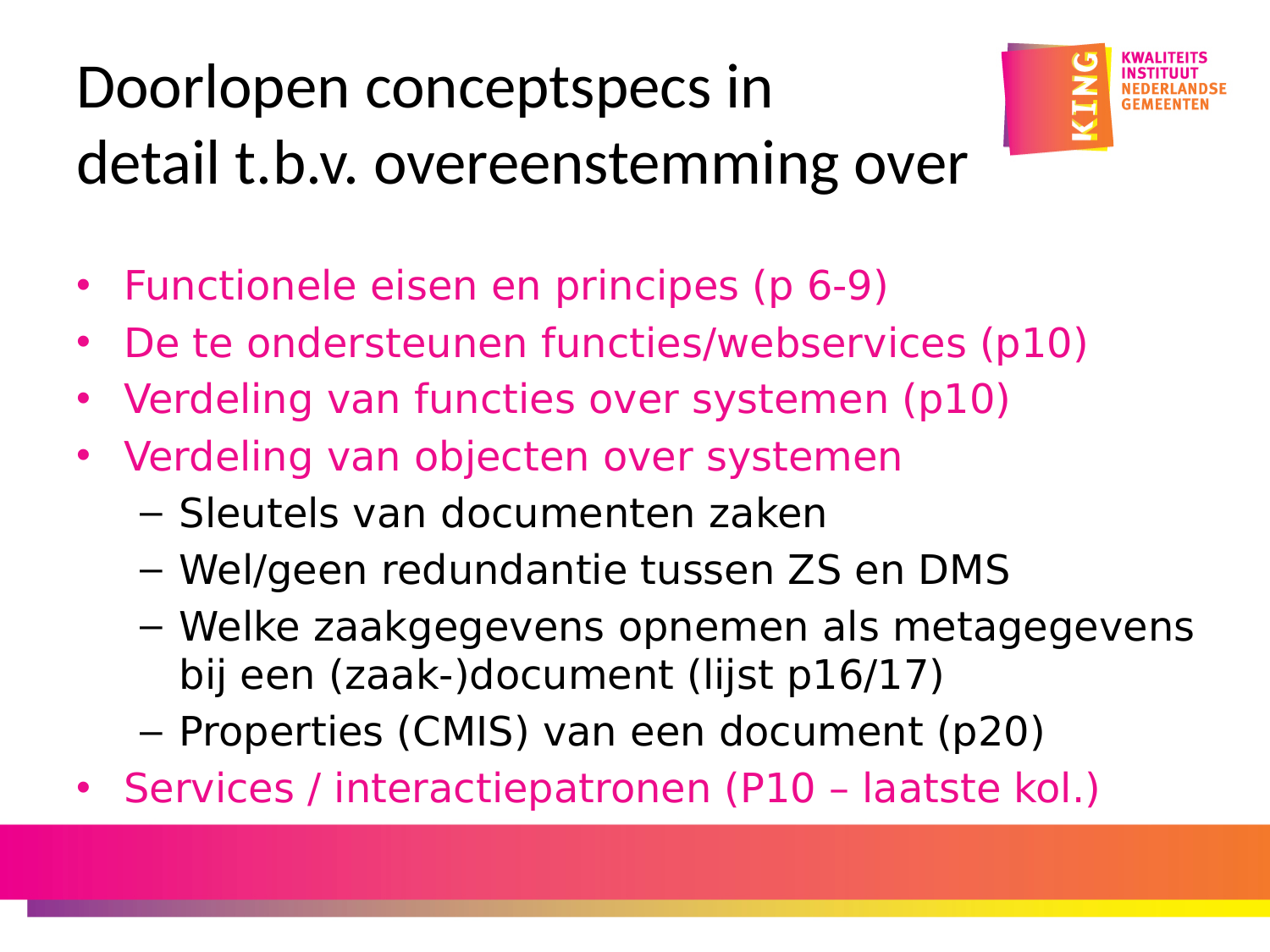

# Doorlopen conceptspecs in detail t.b.v. overeenstemming over

Functionele eisen en principes (p 6-9)
De te ondersteunen functies/webservices (p10)
Verdeling van functies over systemen (p10)
Verdeling van objecten over systemen
Sleutels van documenten zaken
Wel/geen redundantie tussen ZS en DMS
Welke zaakgegevens opnemen als metagegevens bij een (zaak-)document (lijst p16/17)
Properties (CMIS) van een document (p20)
Services / interactiepatronen (P10 – laatste kol.)